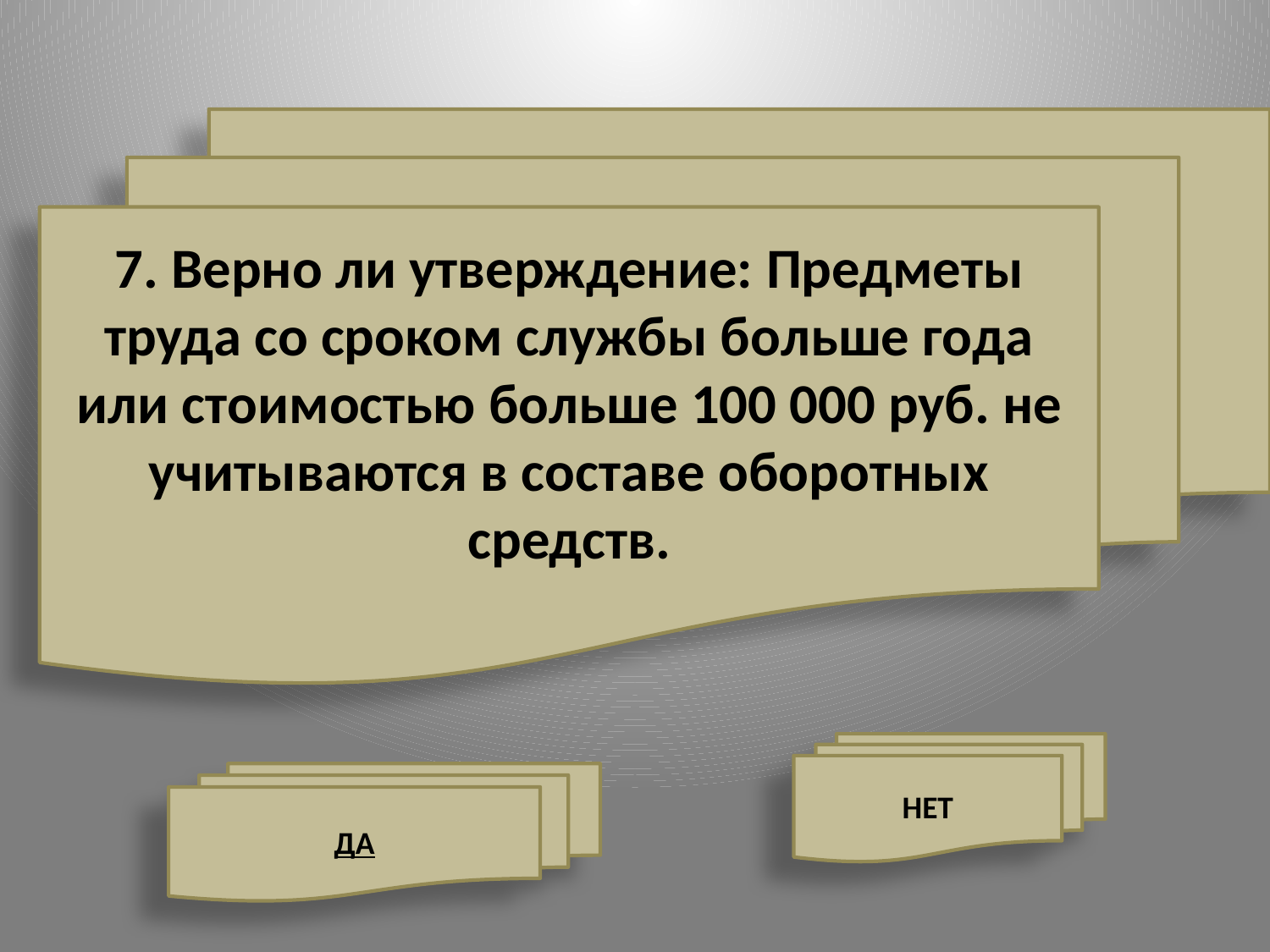

7. Верно ли утверждение: Предметы труда со сроком службы больше года или стоимостью больше 100 000 руб. не учитываются в составе оборотных средств.

НЕТ
ДА